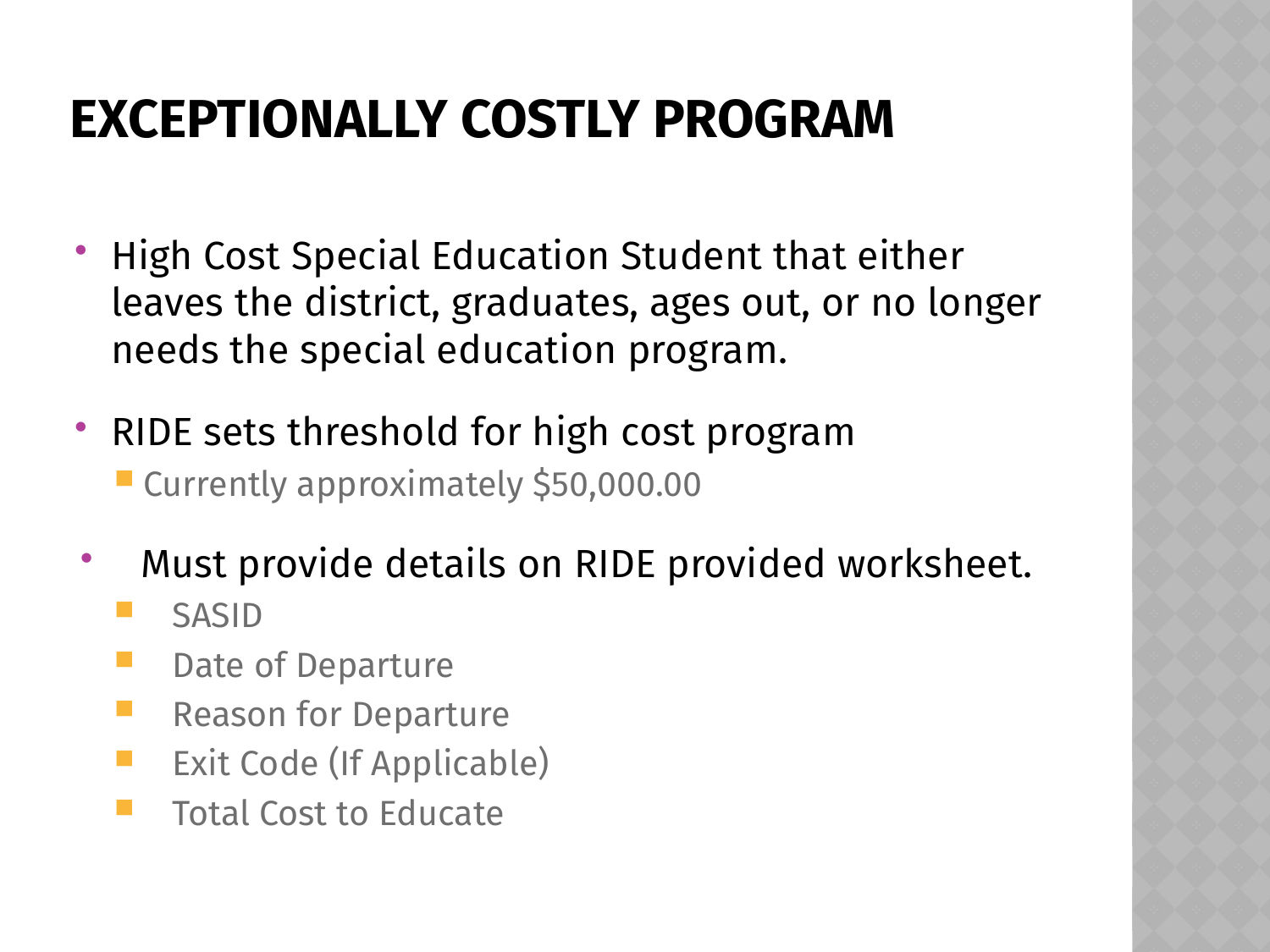

# Exceptionally costly program
High Cost Special Education Student that either leaves the district, graduates, ages out, or no longer needs the special education program.

RIDE sets threshold for high cost program
Currently approximately $50,000.00

Must provide details on RIDE provided worksheet.
SASID
Date of Departure
Reason for Departure
Exit Code (If Applicable)
Total Cost to Educate